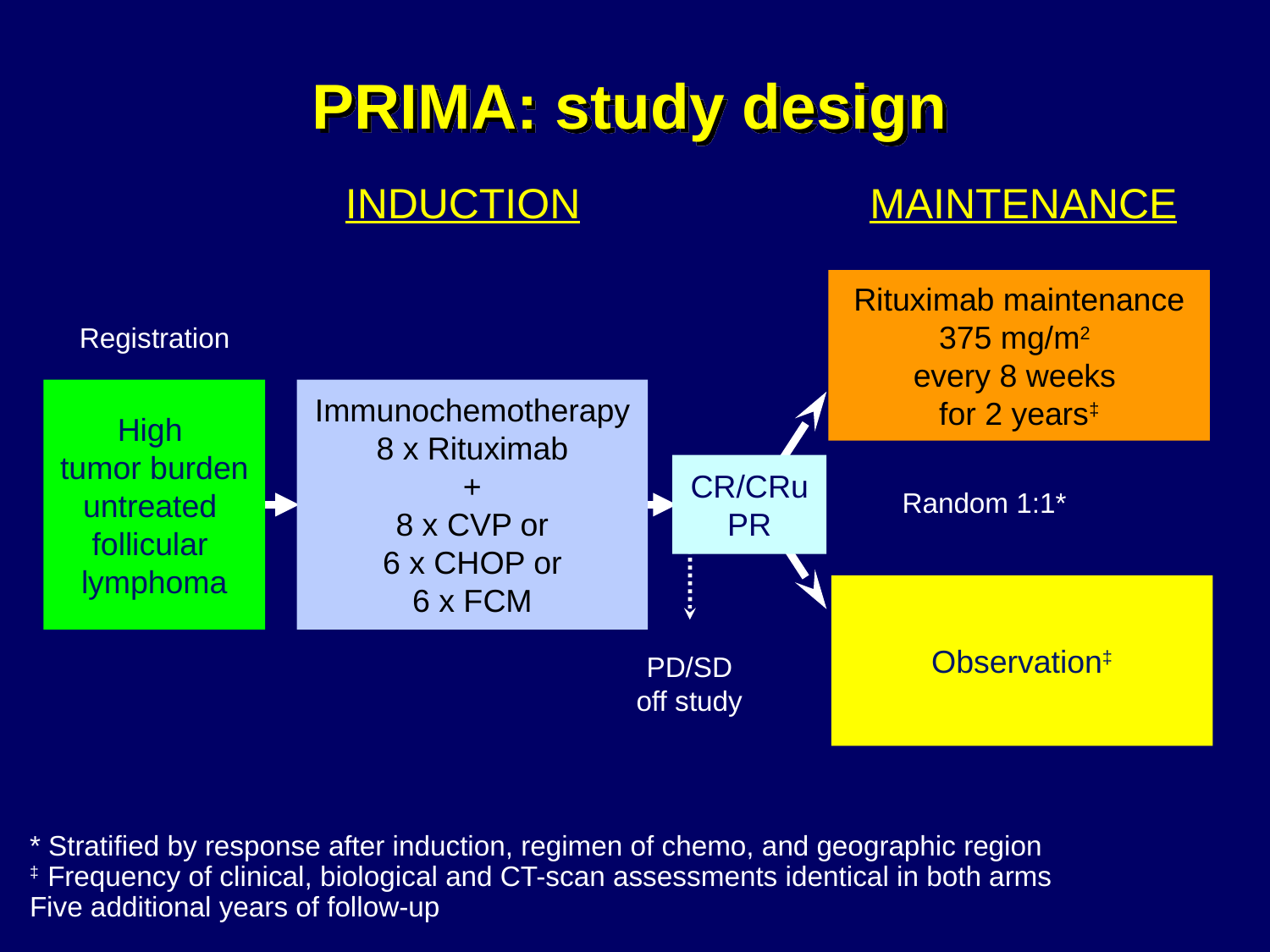

# PRIMA: study design
INDUCTION
MAINTENANCE
Rituximab maintenance
375 mg/m2
every 8 weeks
for 2 years‡
Registration
High
tumor burden
untreated
follicular
lymphoma
Immunochemotherapy
8 x Rituximab
+
8 x CVP or
6 x CHOP or
6 x FCM

CR/CRu
PR
Random 1:1*

Observation‡
PD/SD
off study
* Stratified by response after induction, regimen of chemo, and geographic region
‡  Frequency of clinical, biological and CT-scan assessments identical in both arms
Five additional years of follow-up